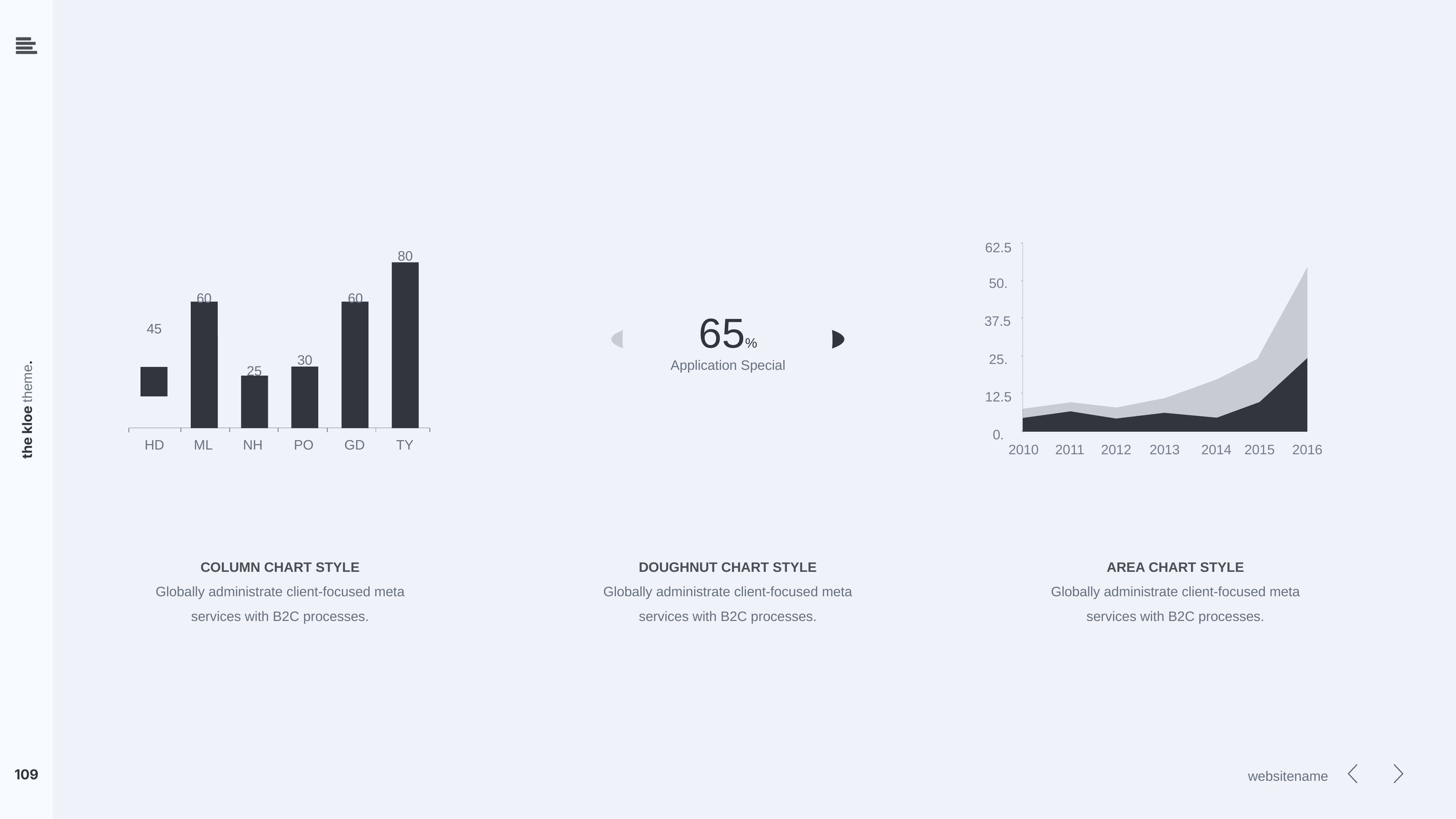

62.5
50.
37.5
25.
12.5
0.

2010
2011
2012
2013
2014
2015
2016

80
60
60
45
30
25

HD
ML
NH
PO
GD
TY
65%
Application Special
COLUMN CHART STYLE
Globally administrate client-focused meta services with B2C processes.
DOUGHNUT CHART STYLE
Globally administrate client-focused meta services with B2C processes.
AREA CHART STYLE
Globally administrate client-focused meta services with B2C processes.
109